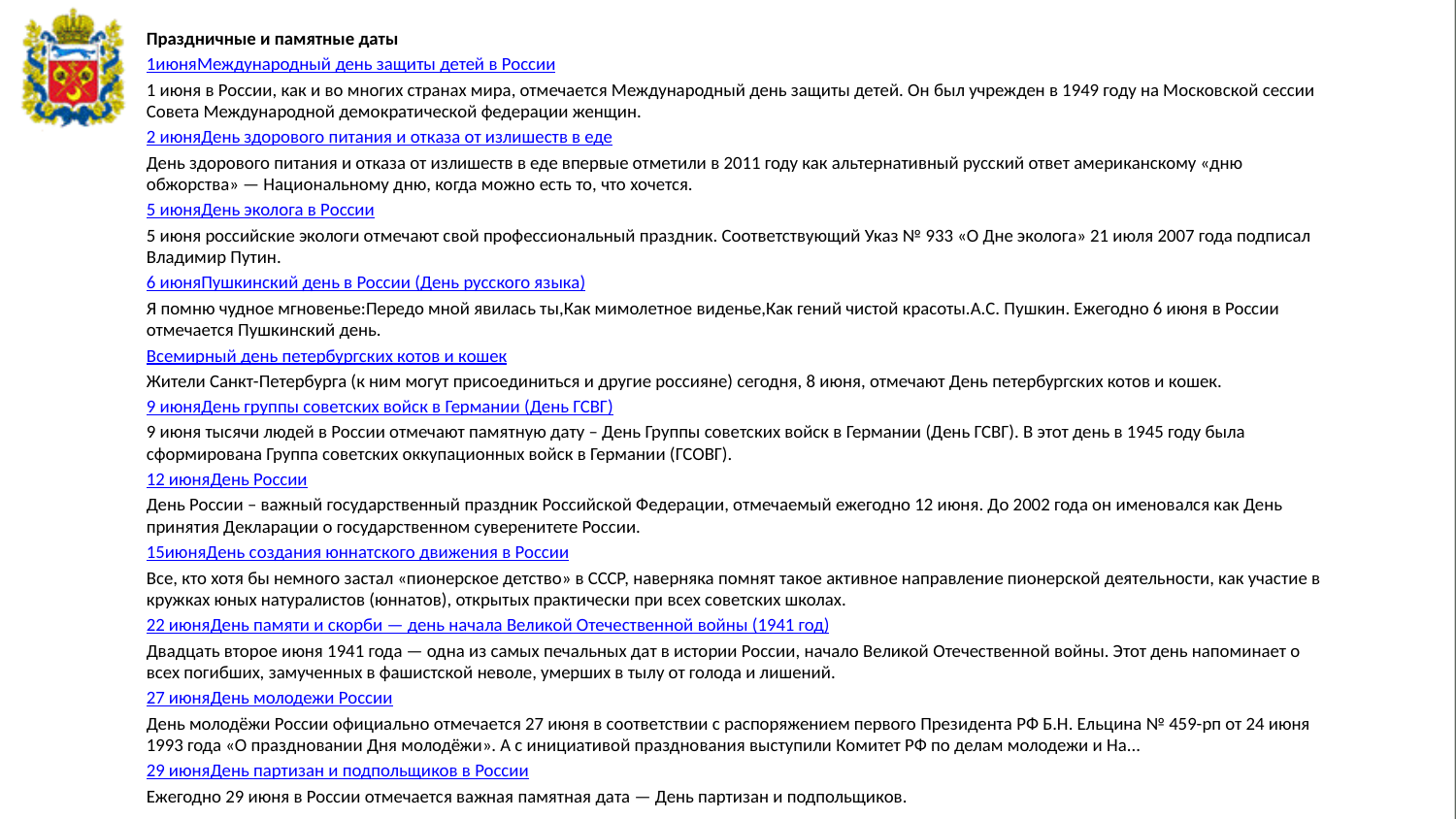

Праздничные и памятные даты
1июняМеждународный день защиты детей в России
1 июня в России, как и во многих странах мира, отмечается Международный день защиты детей. Он был учрежден в 1949 году на Московской сессии Совета Международной демократической федерации женщин.
2 июняДень здорового питания и отказа от излишеств в еде
День здорового питания и отказа от излишеств в еде впервые отметили в 2011 году как альтернативный русский ответ американскому «дню обжорства» — Национальному дню, когда можно есть то, что хочется.
5 июняДень эколога в России
5 июня российские экологи отмечают свой профессиональный праздник. Соответствующий Указ № 933 «О Дне эколога» 21 июля 2007 года подписал Владимир Путин.
6 июняПушкинский день в России (День русского языка)
Я помню чудное мгновенье:Передо мной явилась ты,Как мимолетное виденье,Как гений чистой красоты.А.С. Пушкин. Ежегодно 6 июня в России отмечается Пушкинский день.
Всемирный день петербургских котов и кошек
Жители Санкт-Петербурга (к ним могут присоединиться и другие россияне) сегодня, 8 июня, отмечают День петербургских котов и кошек.
9 июняДень группы советских войск в Германии (День ГСВГ)
9 июня тысячи людей в России отмечают памятную дату – День Группы советских войск в Германии (День ГСВГ). В этот день в 1945 году была сформирована Группа советских оккупационных войск в Германии (ГСОВГ).
12 июняДень России
День России – важный государственный праздник Российской Федерации, отмечаемый ежегодно 12 июня. До 2002 года он именовался как День принятия Декларации о государственном суверенитете России.
15июняДень создания юннатского движения в России
Все, кто хотя бы немного застал «пионерское детство» в СССР, наверняка помнят такое активное направление пионерской деятельности, как участие в кружках юных натуралистов (юннатов), открытых практически при всех советских школах.
22 июняДень памяти и скорби — день начала Великой Отечественной войны (1941 год)
Двадцать второе июня 1941 года — одна из самых печальных дат в истории России, начало Великой Отечественной войны. Этот день напоминает о всех погибших, замученных в фашистской неволе, умерших в тылу от голода и лишений.
27 июняДень молодежи России
День молодёжи России официально отмечается 27 июня в соответствии с распоряжением первого Президента РФ Б.Н. Ельцина № 459-рп от 24 июня 1993 года «О праздновании Дня молодёжи». А с инициативой празднования выступили Комитет РФ по делам молодежи и На...
29 июняДень партизан и подпольщиков в России
Ежегодно 29 июня в России отмечается важная памятная дата — День партизан и подпольщиков.